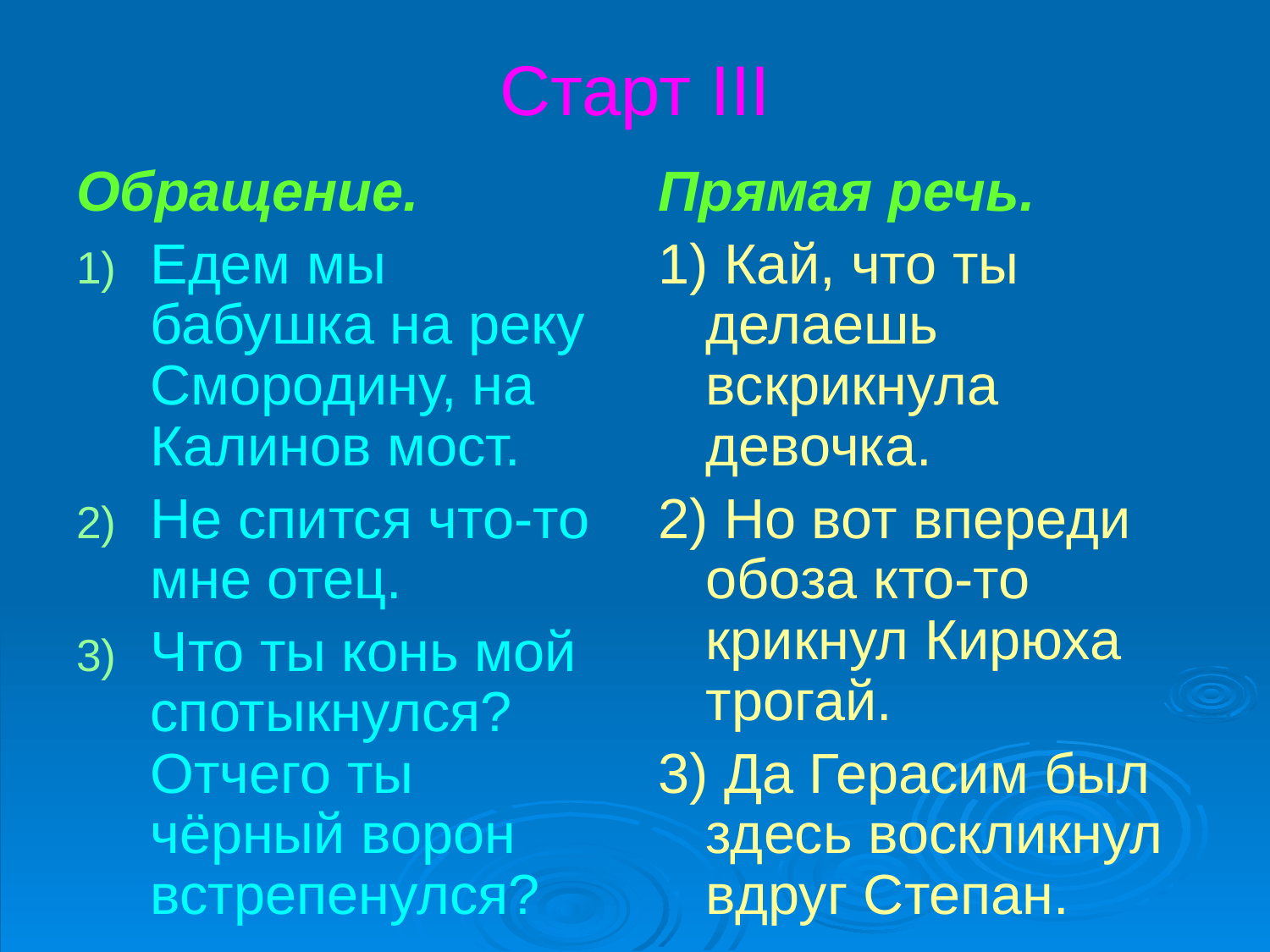

# Старт III
Обращение.
Едем мы бабушка на реку Смородину, на Калинов мост.
Не спится что-то мне отец.
Что ты конь мой спотыкнулся? Отчего ты чёрный ворон встрепенулся?
Прямая речь.
1) Кай, что ты делаешь вскрикнула девочка.
2) Но вот впереди обоза кто-то крикнул Кирюха трогай.
3) Да Герасим был здесь воскликнул вдруг Степан.